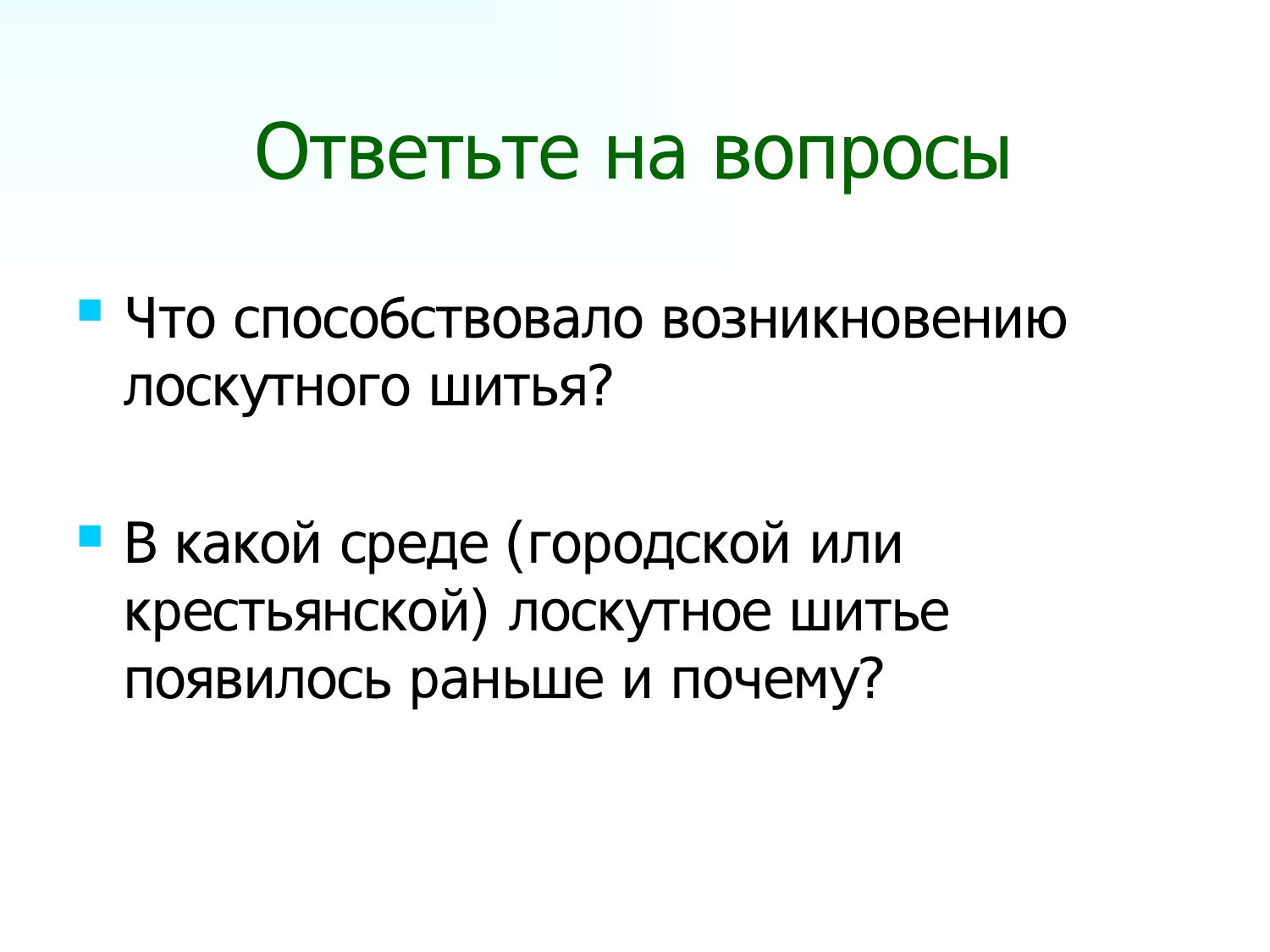

# Ответьте на вопросы
Что способствовало возникновению лоскутного шитья?

В какой среде (городской или крестьянской) лоскутное шитье появилось раньше и почему?